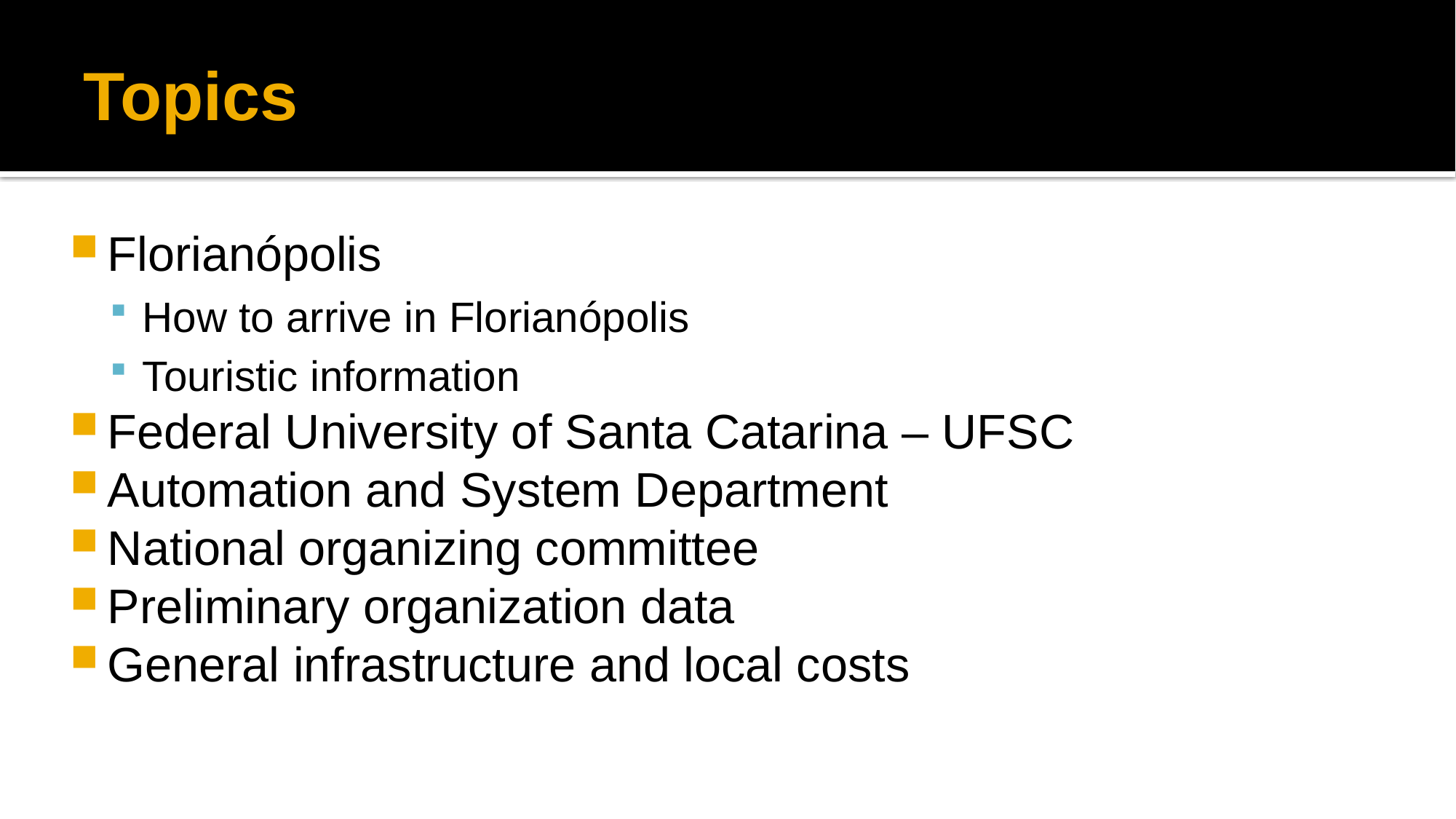

# Topics
Florianópolis
How to arrive in Florianópolis
Touristic information
Federal University of Santa Catarina – UFSC
Automation and System Department
National organizing committee
Preliminary organization data
General infrastructure and local costs